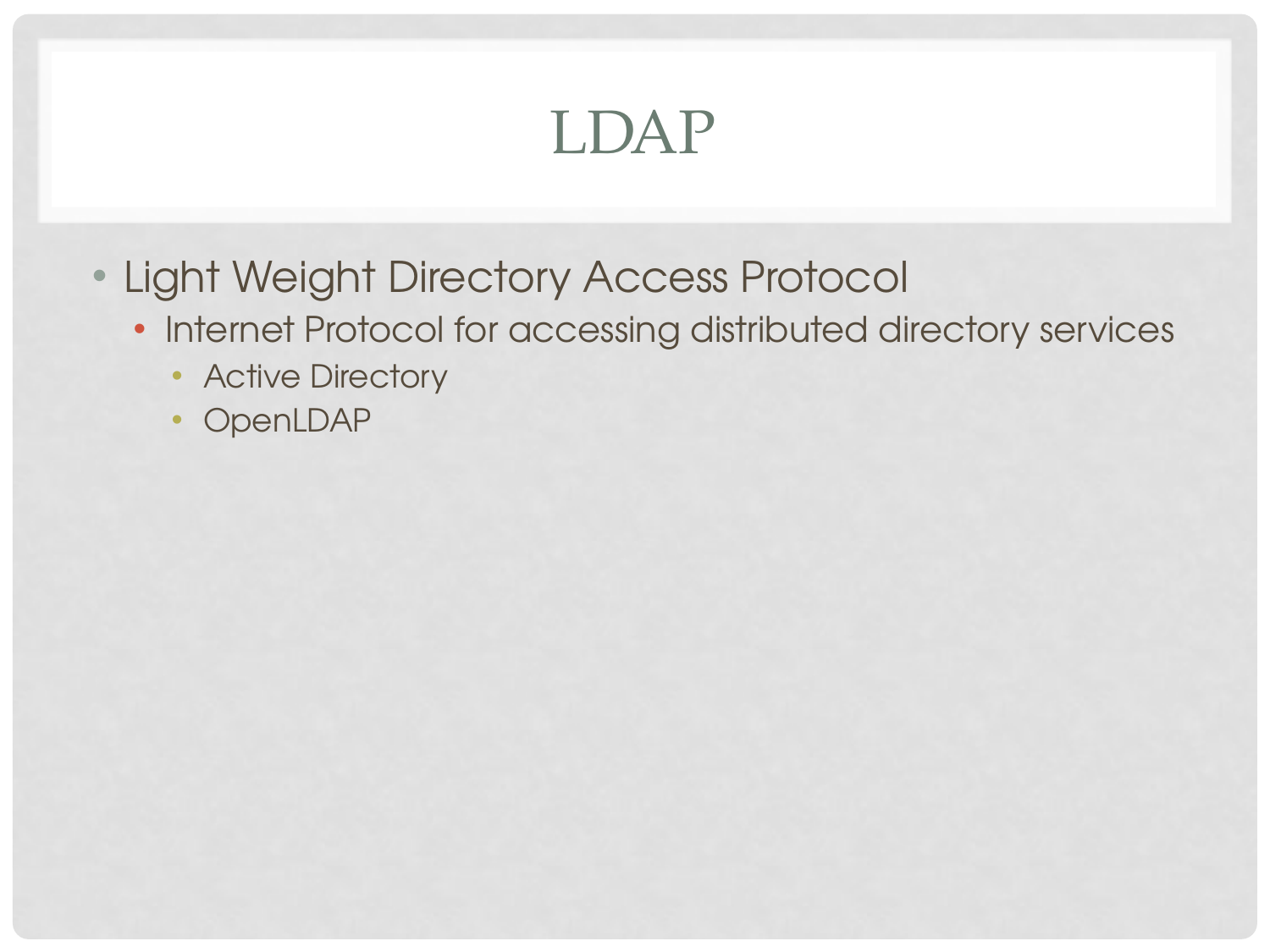

# ldap
Light Weight Directory Access Protocol
Internet Protocol for accessing distributed directory services
Active Directory
OpenLDAP